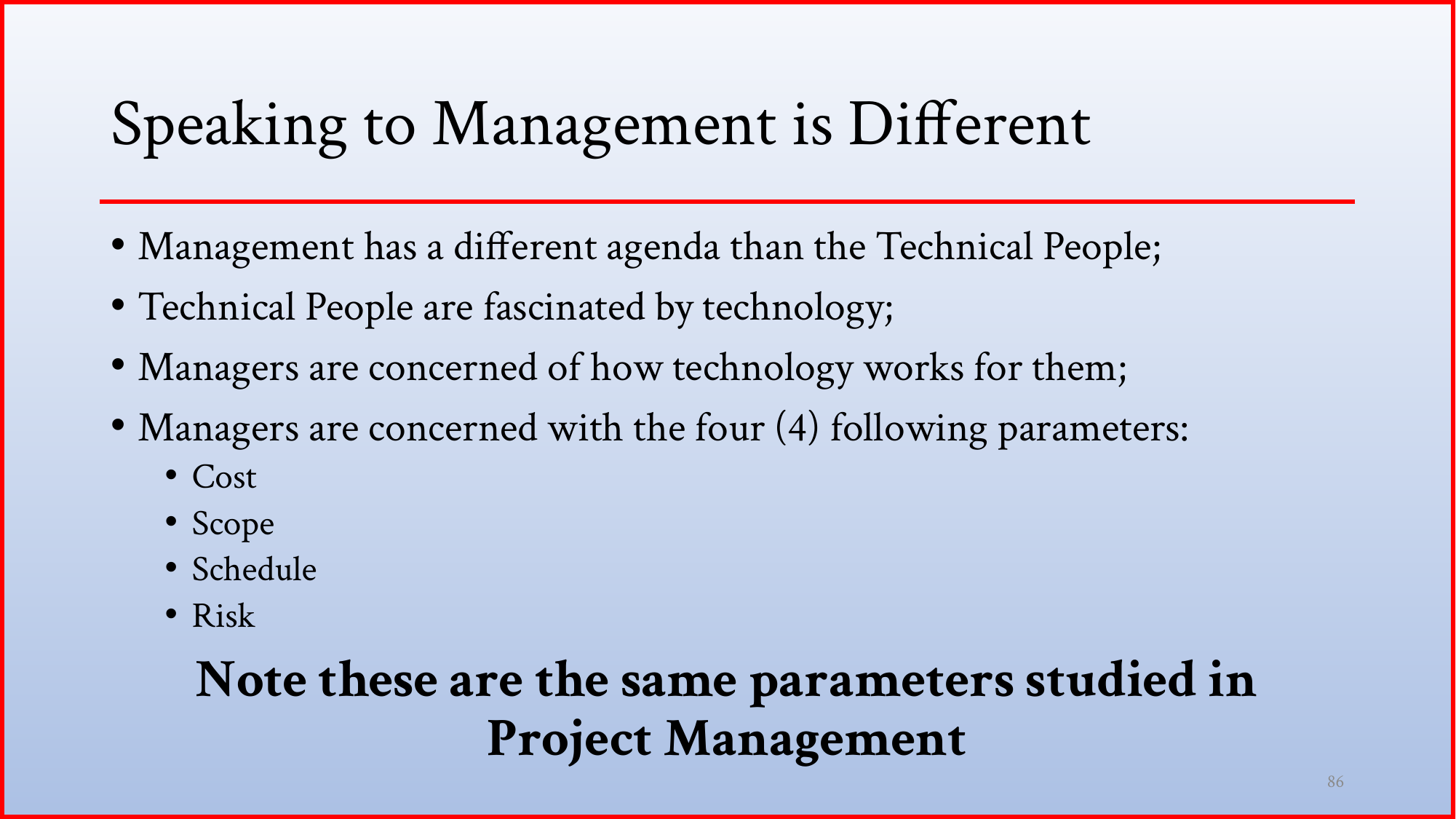

# Speaking to Management is Different
Management has a different agenda than the Technical People;
Technical People are fascinated by technology;
Managers are concerned of how technology works for them;
Managers are concerned with the four (4) following parameters:
Cost
Scope
Schedule
Risk
Note these are the same parameters studied in Project Management
86